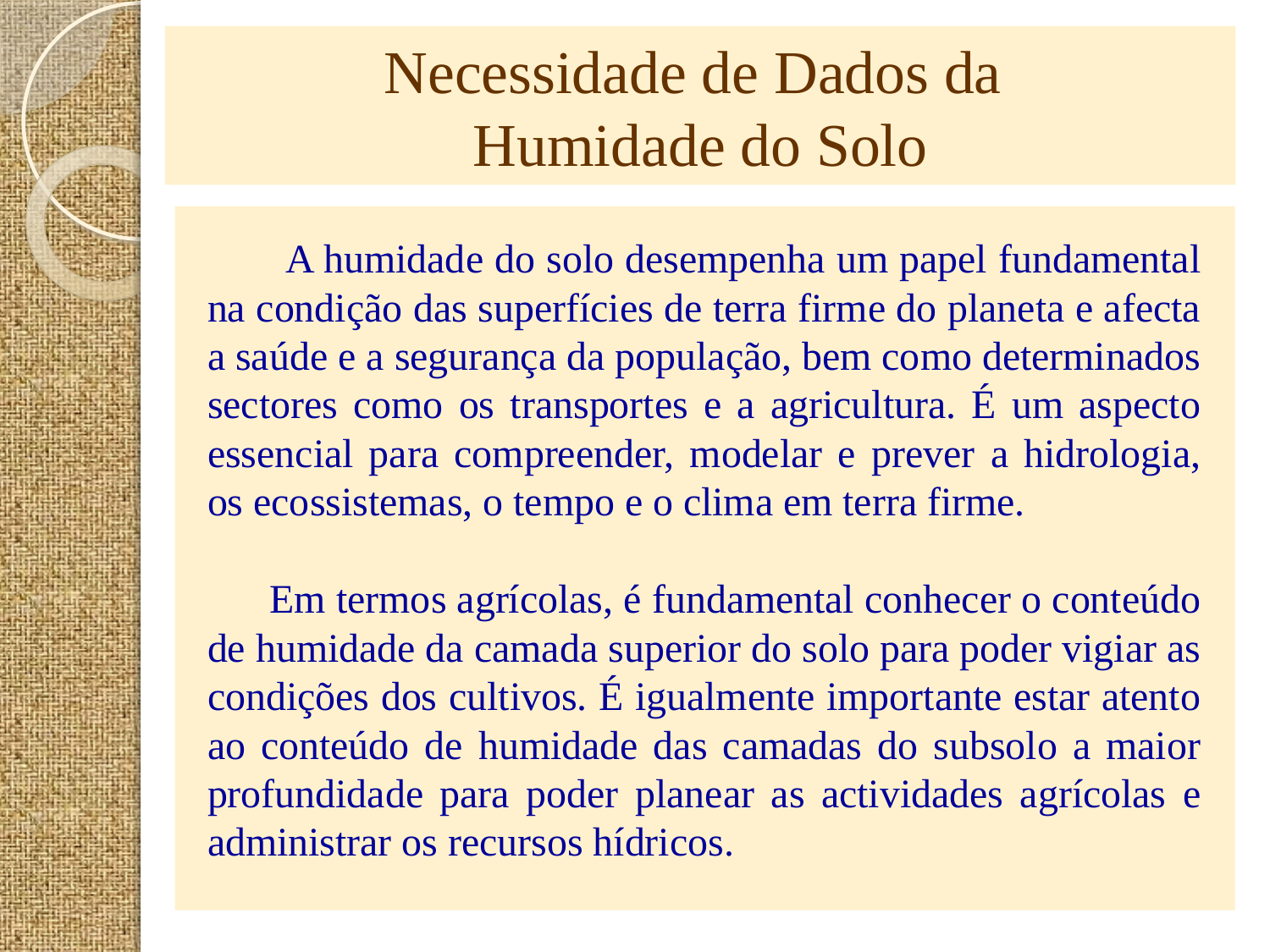

# Necessidade de Dados da Humidade do Solo

       A humidade do solo desempenha um papel fundamental na condição das superfícies de terra firme do planeta e afecta a saúde e a segurança da população, bem como determinados sectores como os transportes e a agricultura. É um aspecto essencial para compreender, modelar e prever a hidrologia, os ecossistemas, o tempo e o clima em terra firme.

      Em termos agrícolas, é fundamental conhecer o conteúdo de humidade da camada superior do solo para poder vigiar as condições dos cultivos. É igualmente importante estar atento ao conteúdo de humidade das camadas do subsolo a maior profundidade para poder planear as actividades agrícolas e administrar os recursos hídricos.